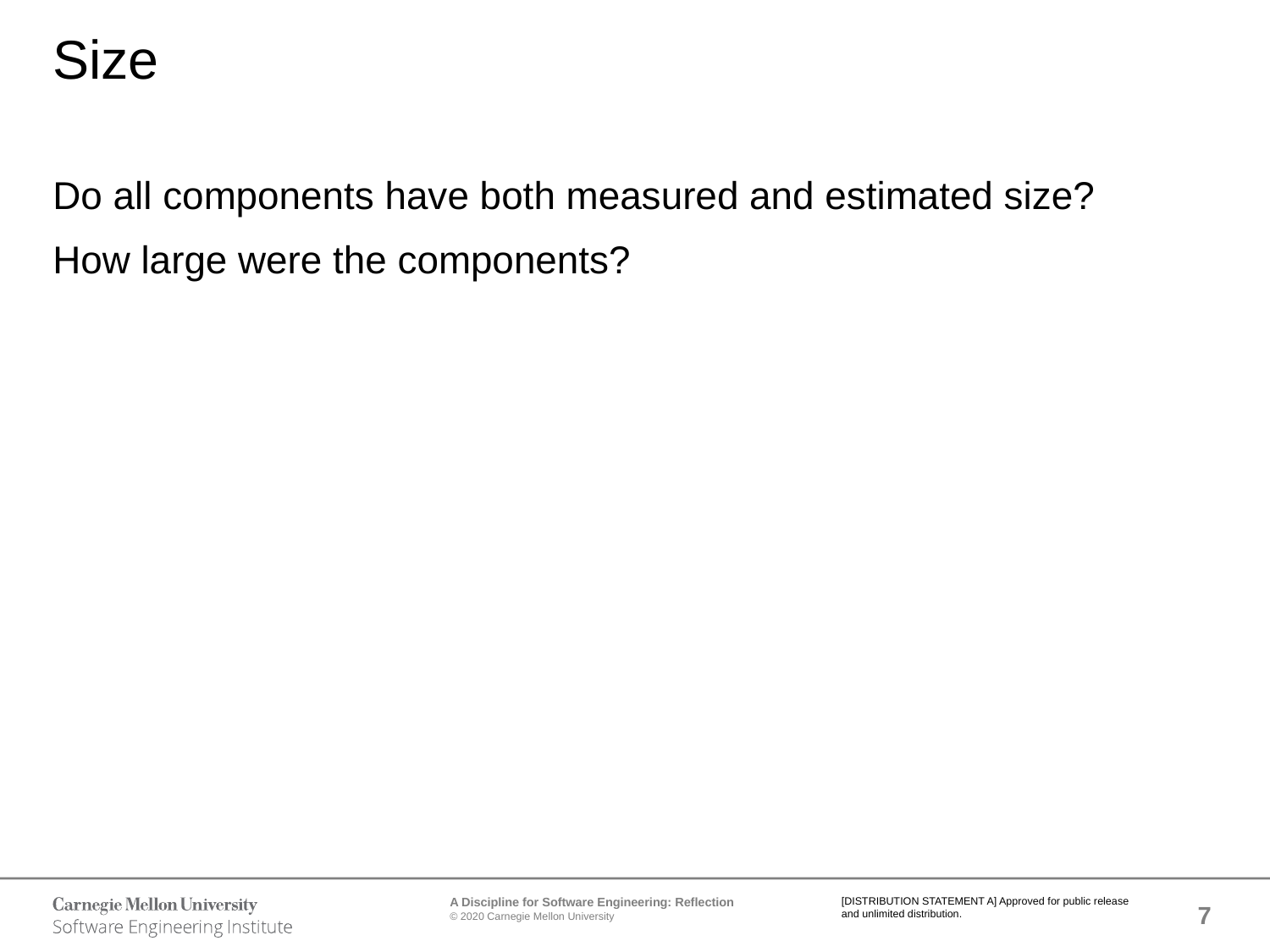

# Size
Do all components have both measured and estimated size?
How large were the components?